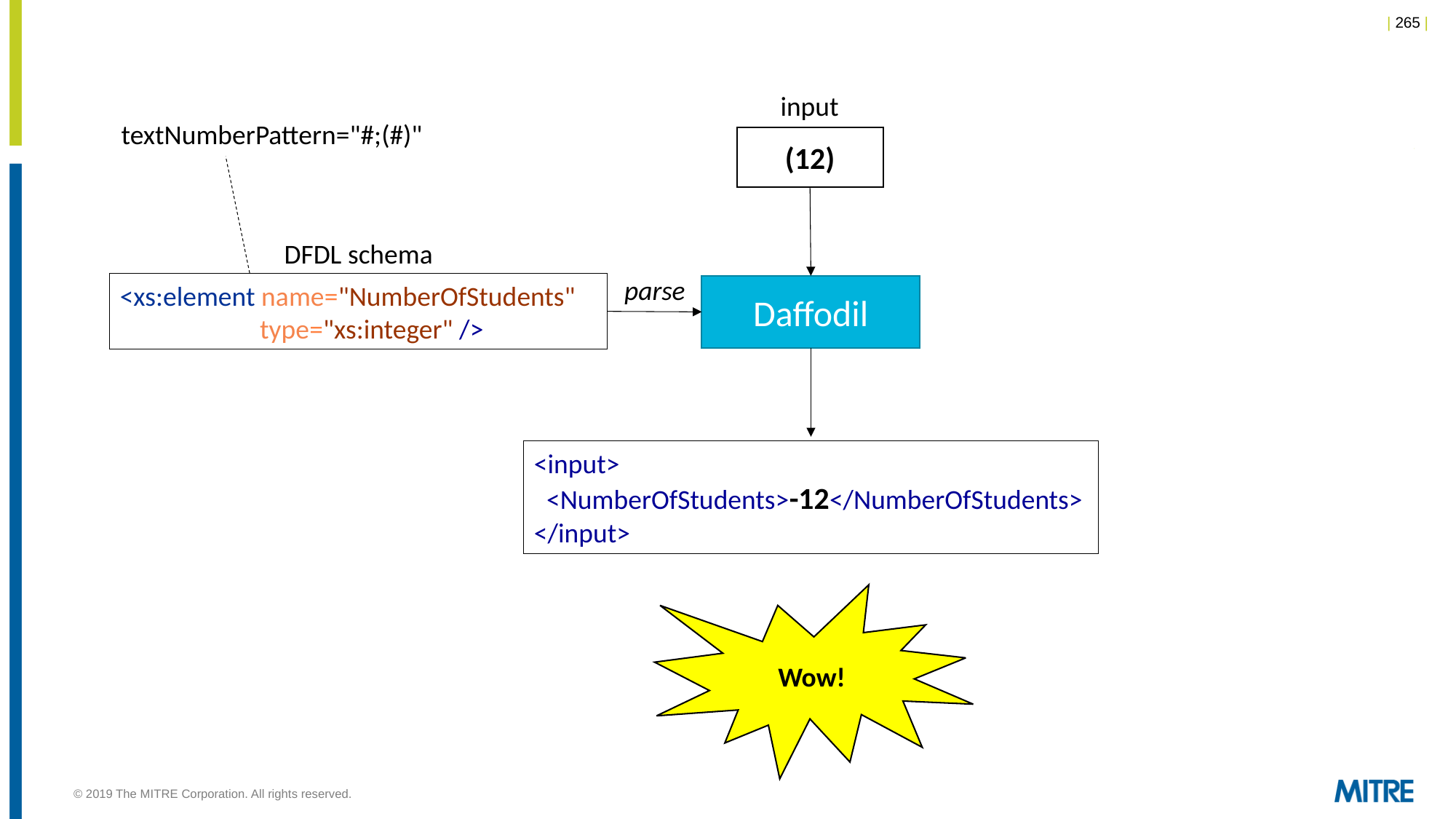

input
textNumberPattern="#;(#)"
(12)
DFDL schema
parse
<xs:element name="NumberOfStudents"
            	     type="xs:integer" />
Daffodil
<input>
  <NumberOfStudents>-12</NumberOfStudents>
</input>
Wow!
© 2019 The MITRE Corporation. All rights reserved.